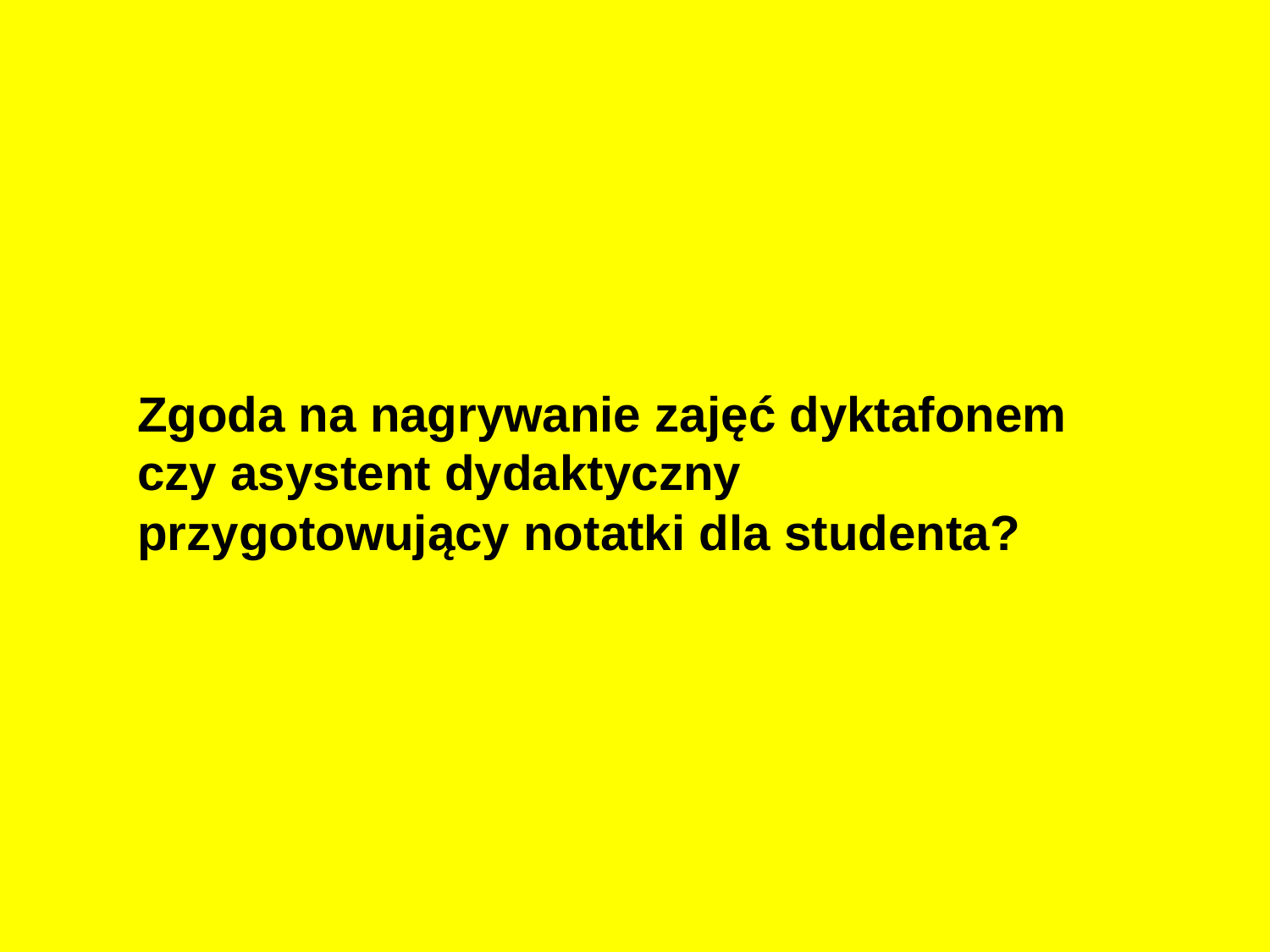

Zgoda na nagrywanie zajęć dyktafonem czy asystent dydaktyczny przygotowujący notatki dla studenta?